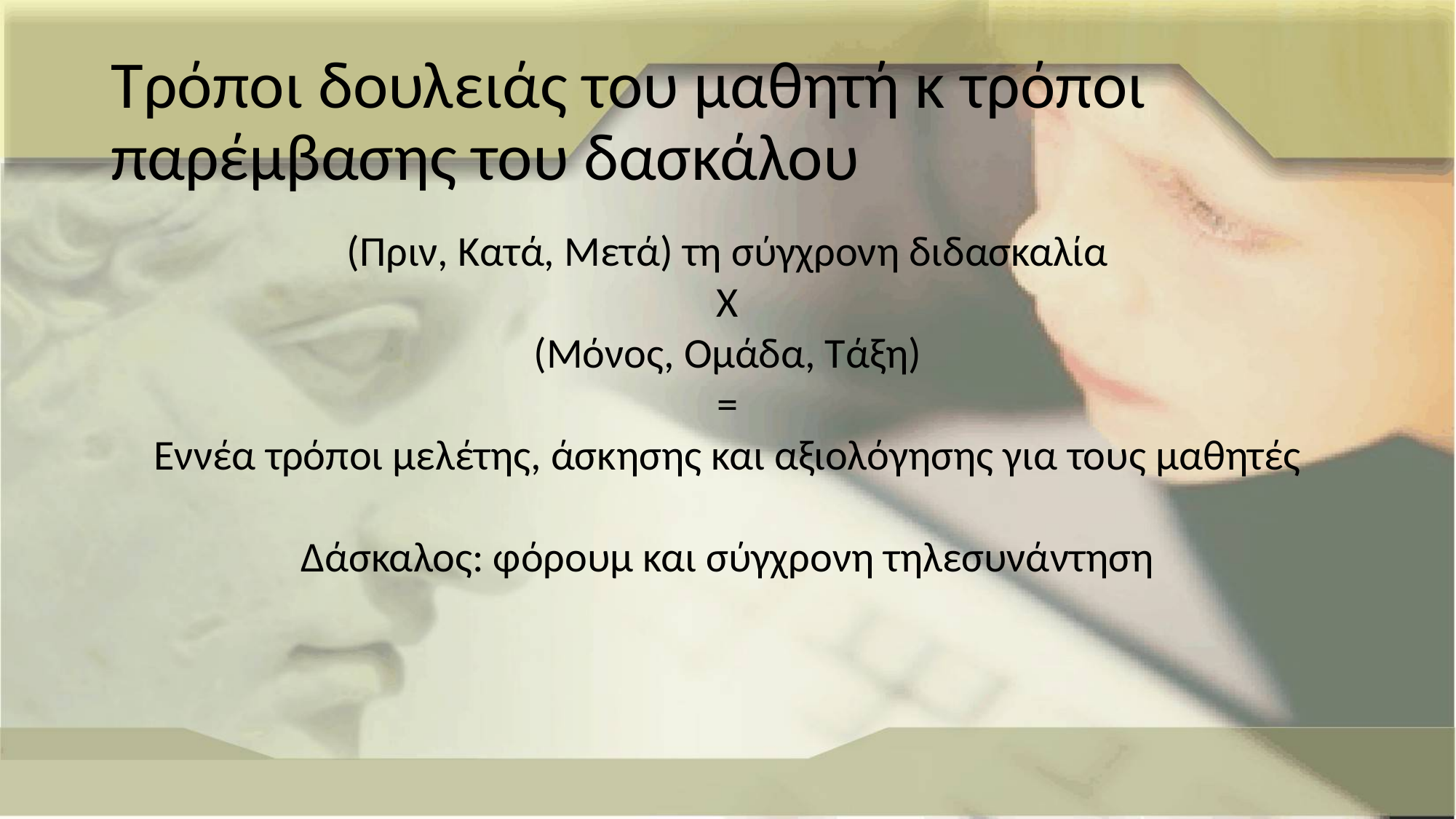

# Τρόποι δουλειάς του μαθητή κ τρόποι παρέμβασης του δασκάλου
(Πριν, Κατά, Μετά) τη σύγχρονη διδασκαλία
Χ
(Μόνος, Ομάδα, Τάξη)
=
Εννέα τρόποι μελέτης, άσκησης και αξιολόγησης για τους μαθητές

Δάσκαλος: φόρουμ και σύγχρονη τηλεσυνάντηση